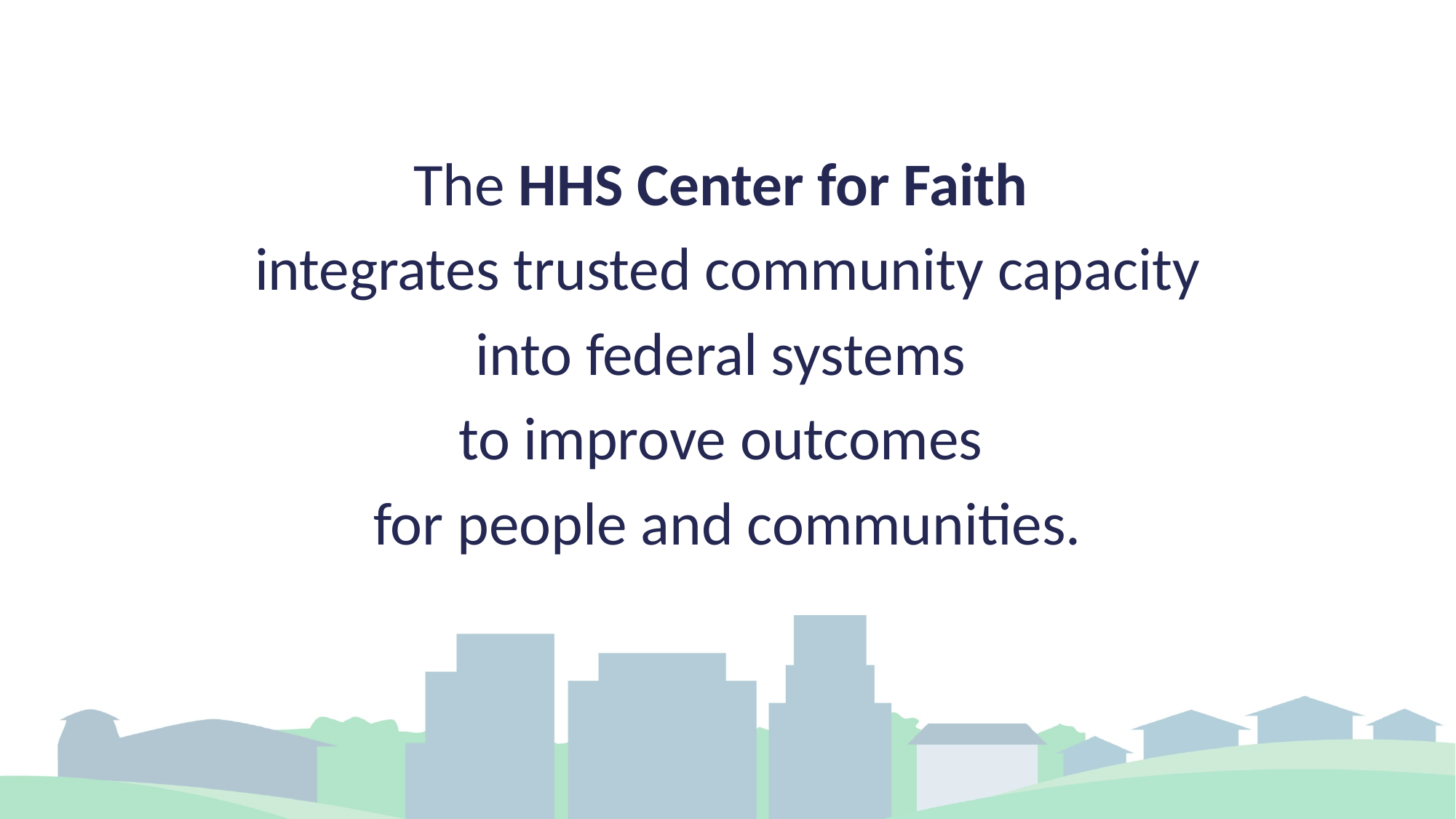

The HHS Center for Faith
integrates trusted community capacity
into federal systems
to improve outcomes
for people and communities.